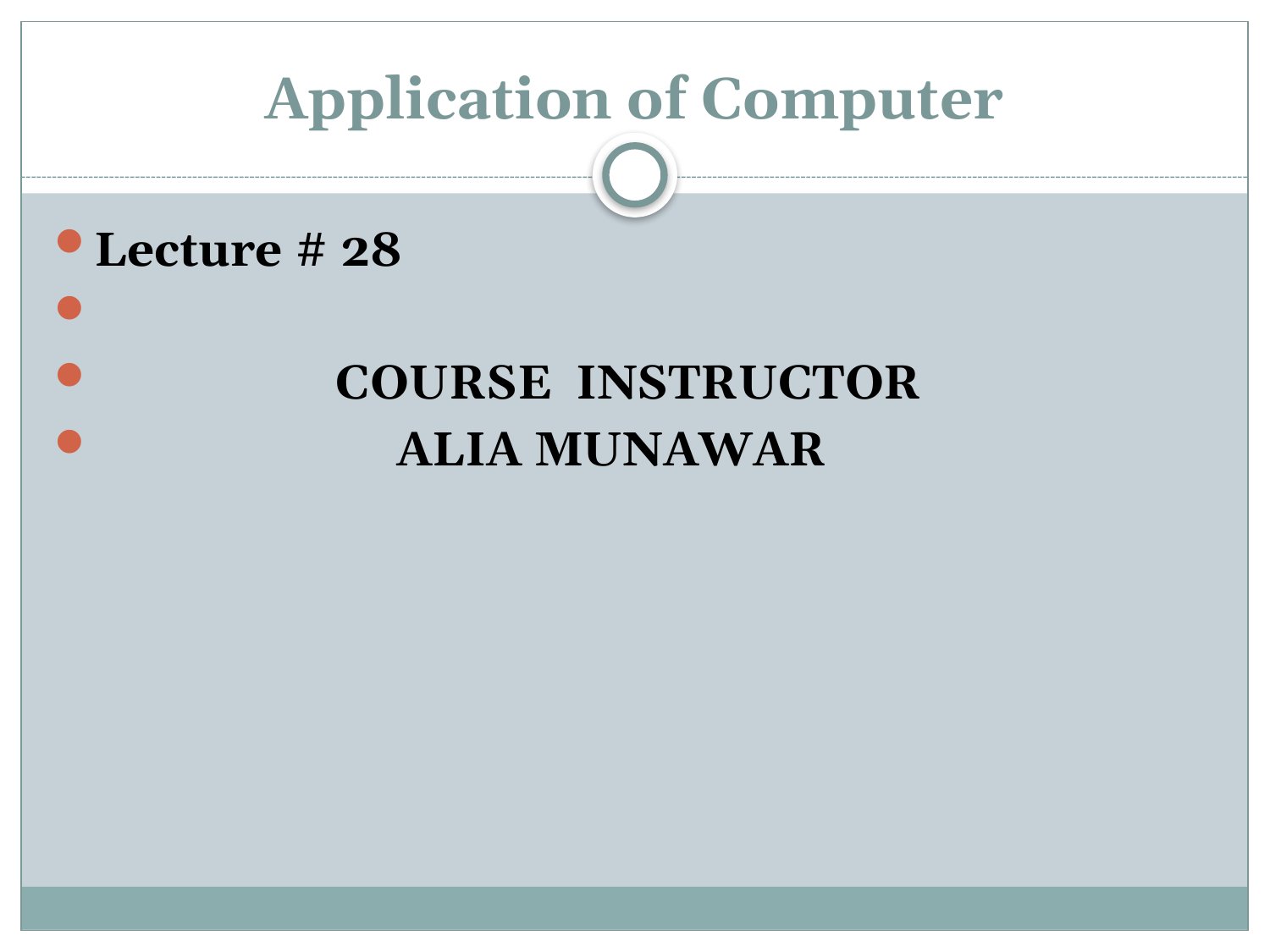

# Application of Computer
Lecture # 28

                    COURSE  INSTRUCTOR
                         ALIA MUNAWAR